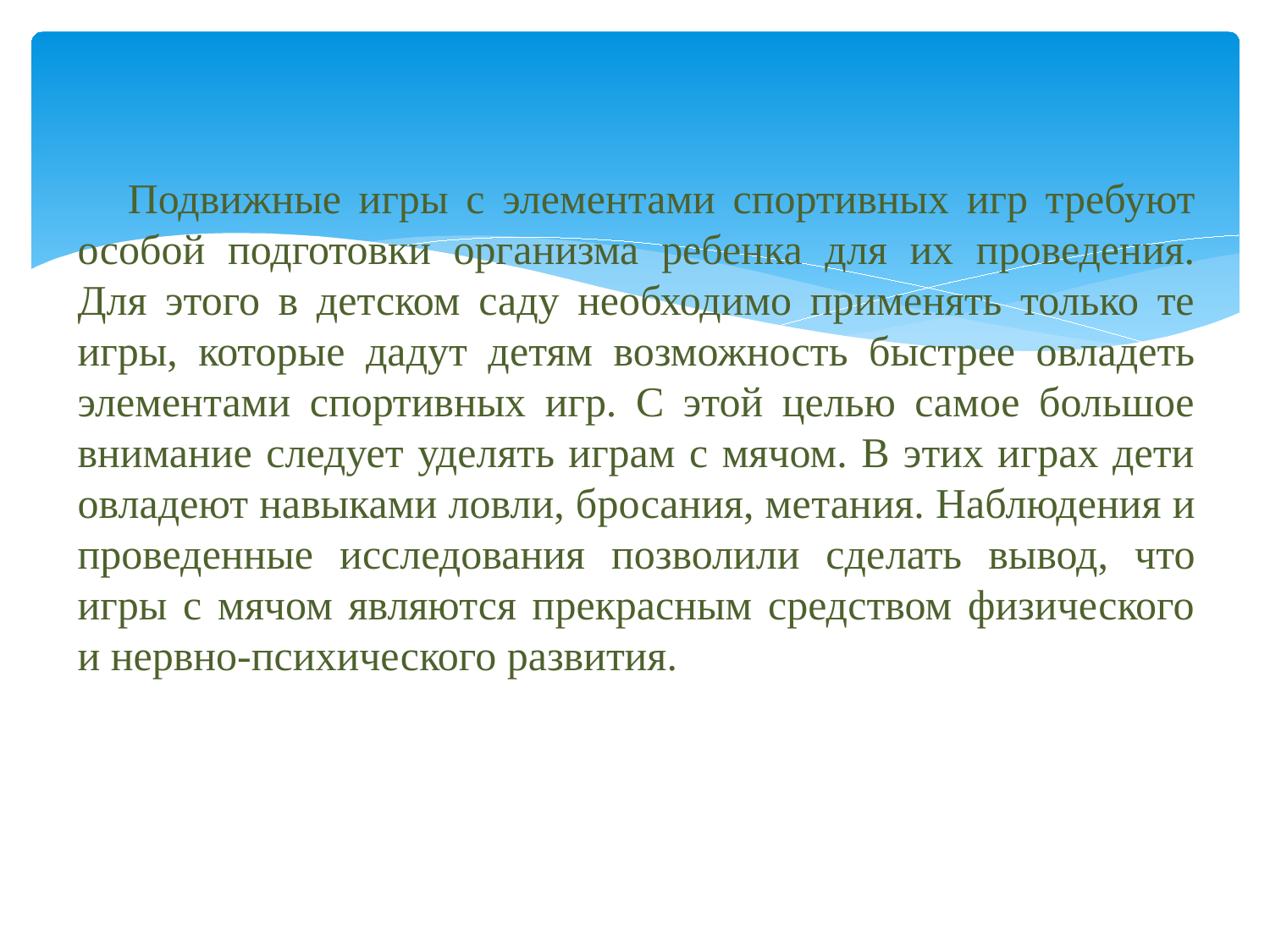

# Подвижные игры с элементами спортивных игр требуют осо­бой подготовки организма ребенка для их проведения. Для этого в детском саду необходимо применять только те игры, которые да­дут детям возможность быстрее овладеть элементами спортивных игр. С этой целью самое большое внимание следует уделять играм с мячом. В этих играх дети овладеют навыками ловли, бросания, ме­тания. Наблюдения и проведенные исследования позволили сде­лать вывод, что игры с мячом являются прекрасным средством физического и нервно-психического развития.